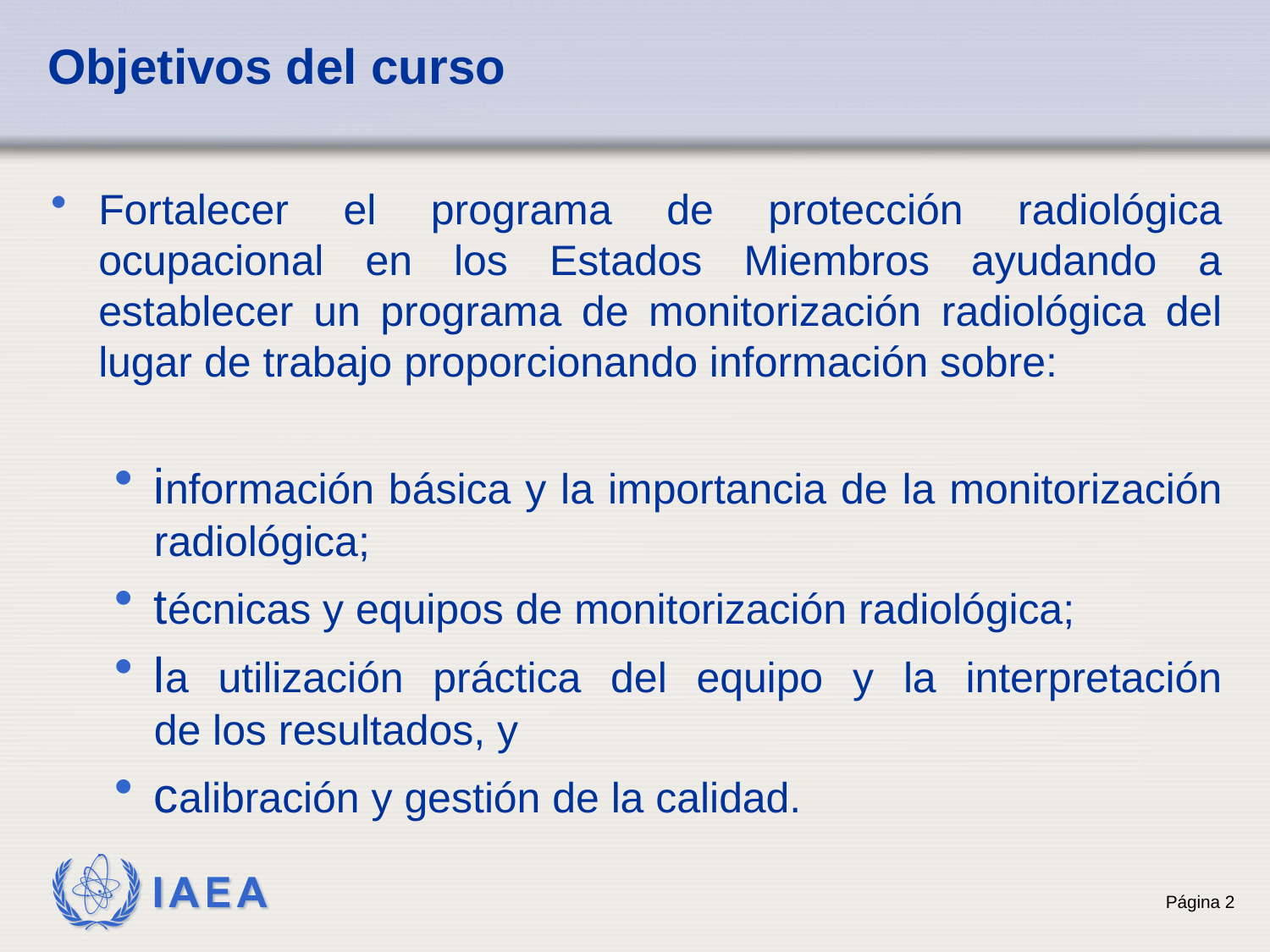

# Objetivos del curso
Fortalecer el programa de protección radiológica ocupacional en los Estados Miembros ayudando a establecer un programa de monitorización radiológica del lugar de trabajo proporcionando información sobre:

información básica y la importancia de la monitorización radiológica;
técnicas y equipos de monitorización radiológica;
la utilización práctica del equipo y la interpretación de los resultados, y
calibración y gestión de la calidad.

2